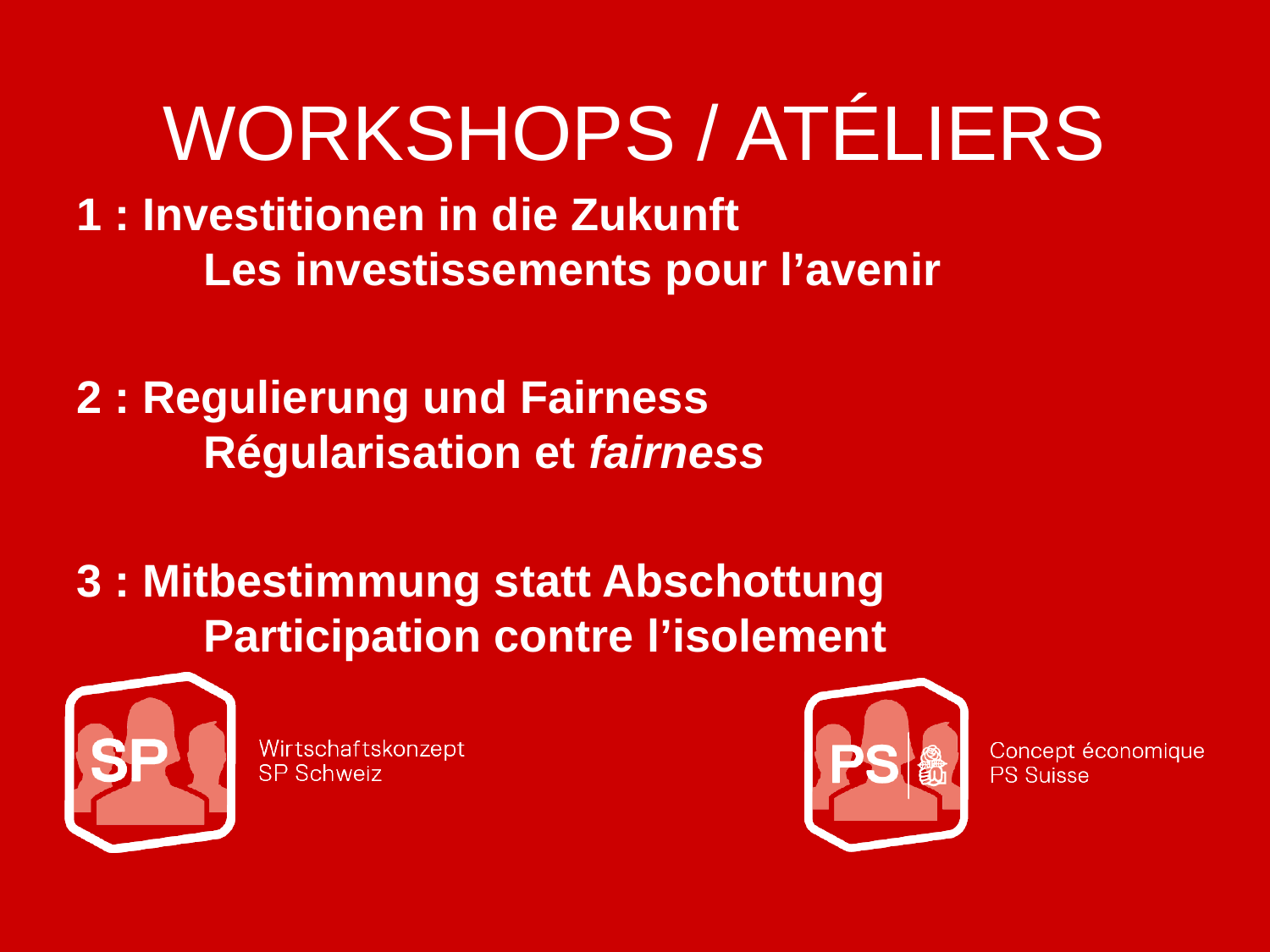

WORKSHOPS / ATÉLIERS
1 : Investitionen in die Zukunft
	Les investissements pour l’avenir

2 : Regulierung und Fairness
	Régularisation et fairness

3 : Mitbestimmung statt Abschottung
	Participation contre l’isolement